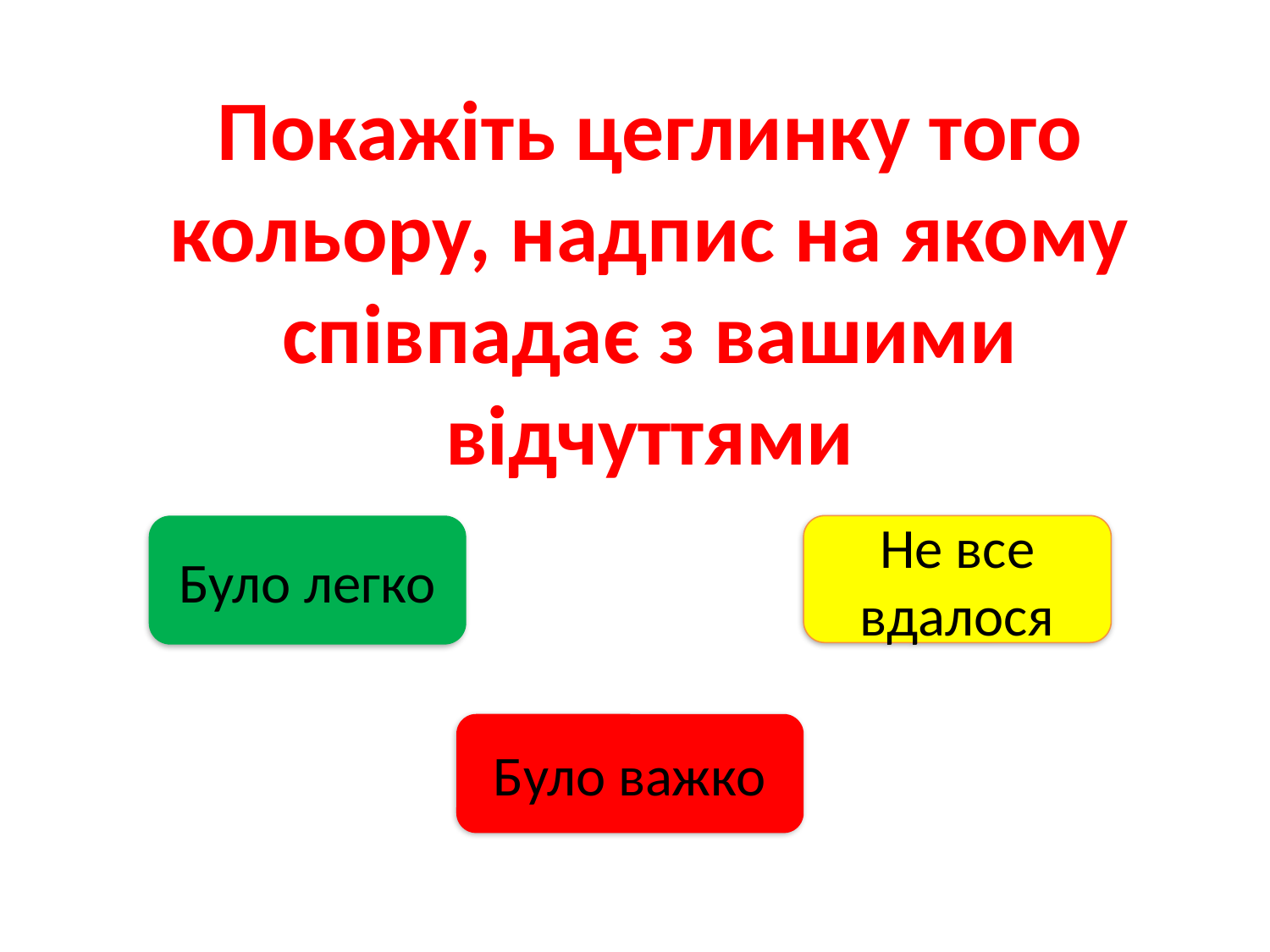

Покажіть цеглинку того кольору, надпис на якому співпадає з вашими відчуттями

Було легко
Не все вдалося
Було важко